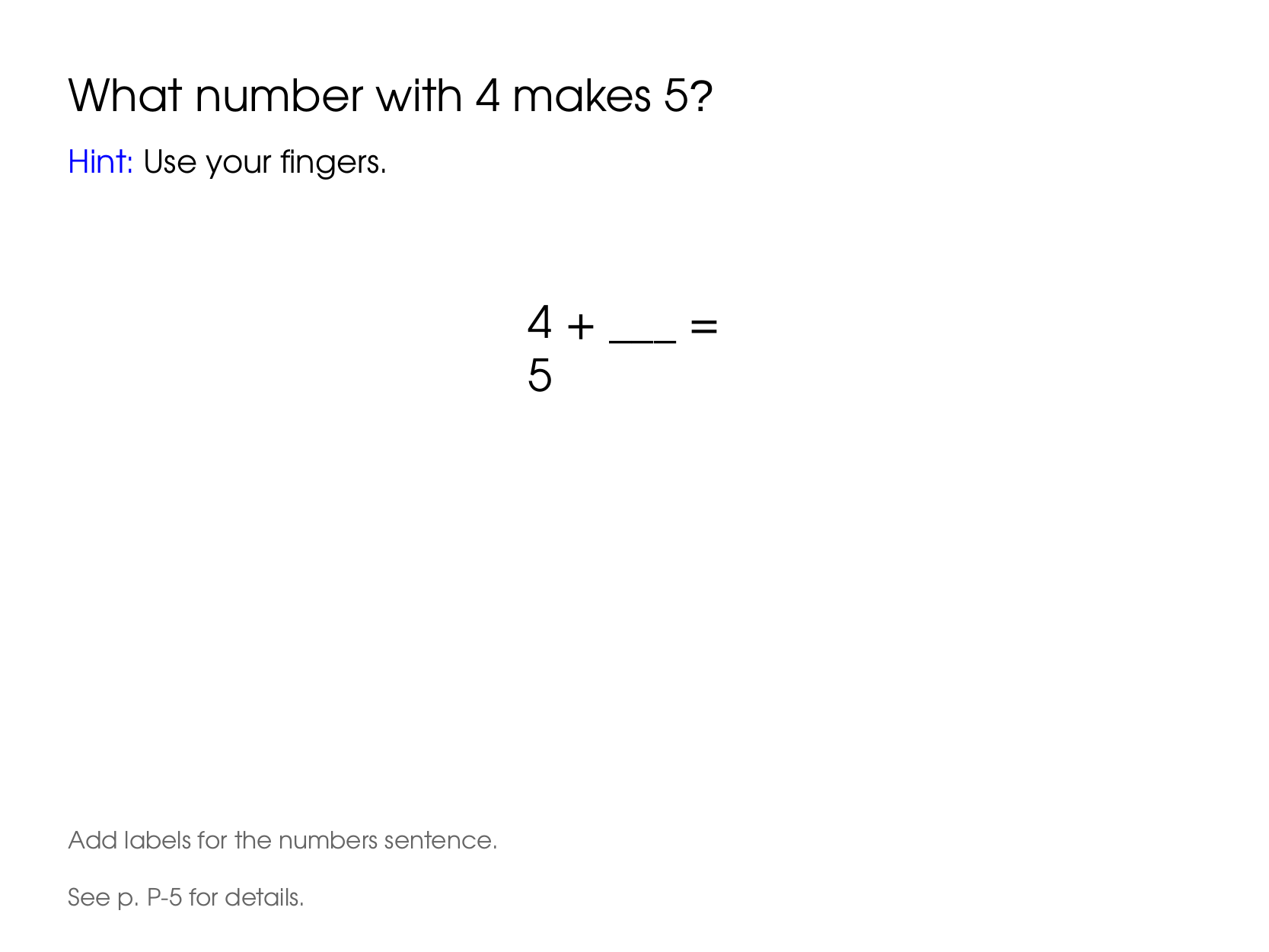

What number with 4 makes 5?
Hint: Use your fingers.
4 + ___ = 5
Add labels for the numbers sentence.
See p. P-5 for details.